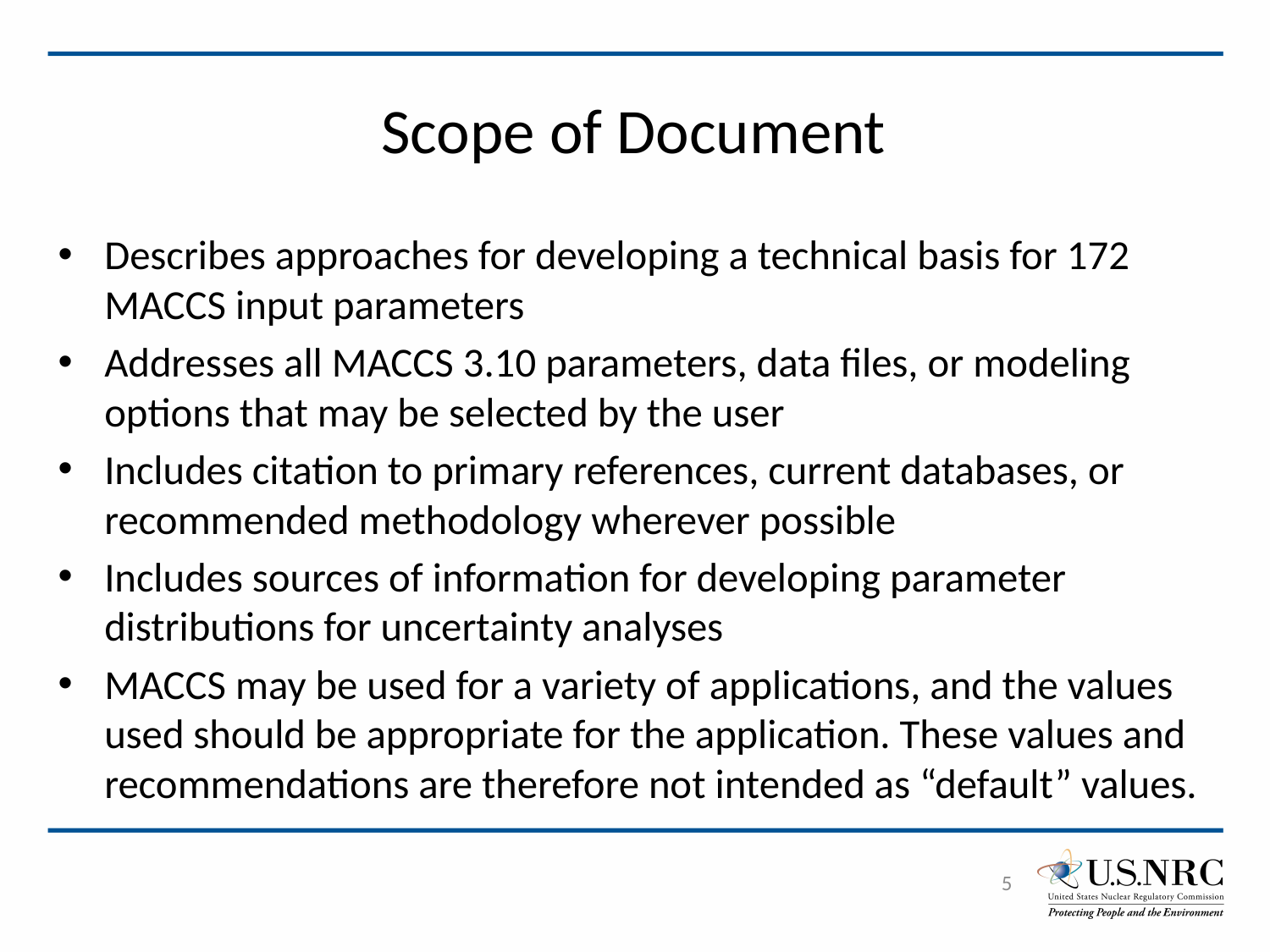

# Scope of Document
Describes approaches for developing a technical basis for 172 MACCS input parameters
Addresses all MACCS 3.10 parameters, data files, or modeling options that may be selected by the user
Includes citation to primary references, current databases, or recommended methodology wherever possible
Includes sources of information for developing parameter distributions for uncertainty analyses
MACCS may be used for a variety of applications, and the values used should be appropriate for the application. These values and recommendations are therefore not intended as “default” values.

5